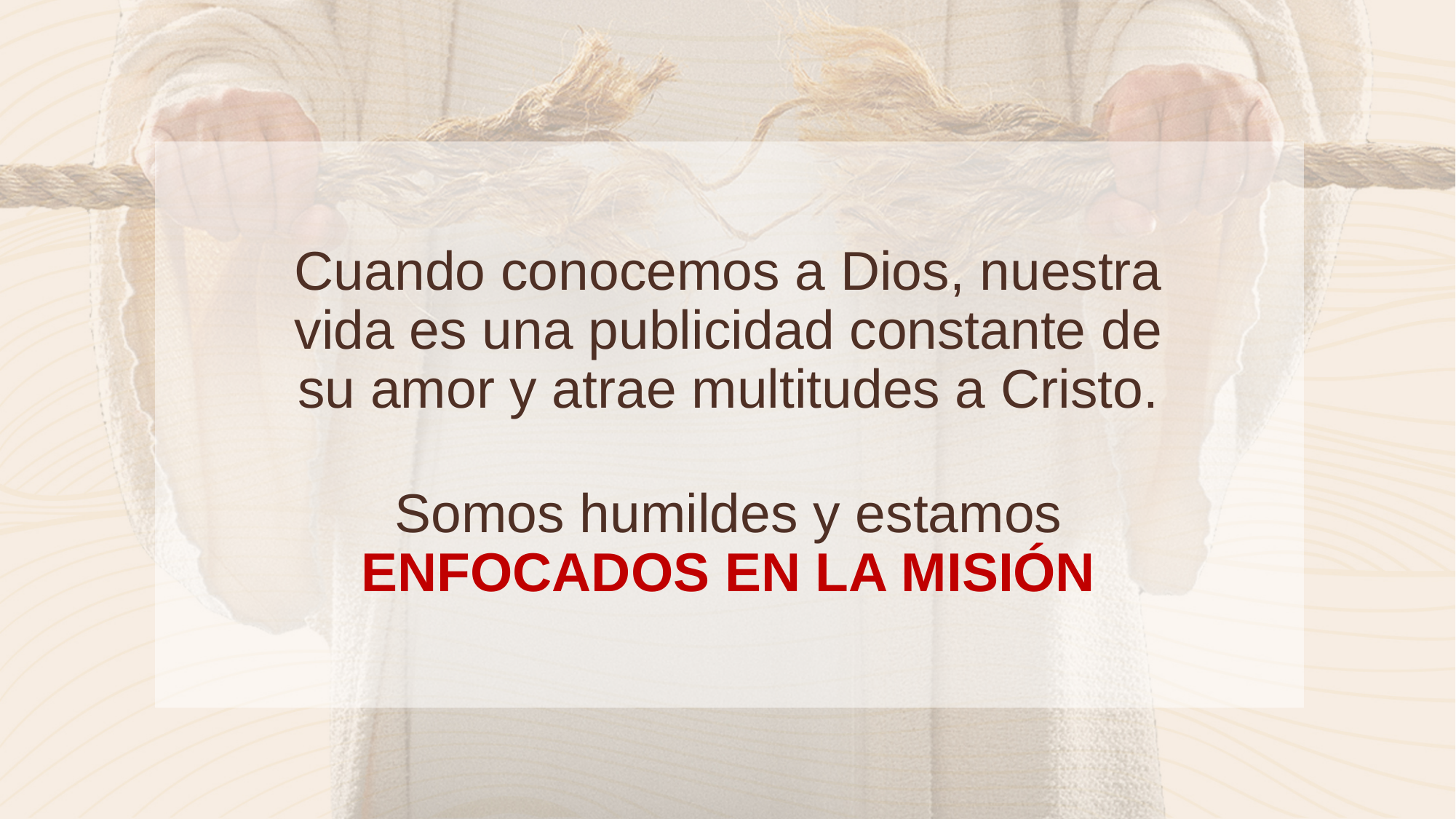

Cuando conocemos a Dios, nuestra vida es una publicidad constante de su amor y atrae multitudes a Cristo.
Somos humildes y estamos
ENFOCADOS EN LA MISIÓN